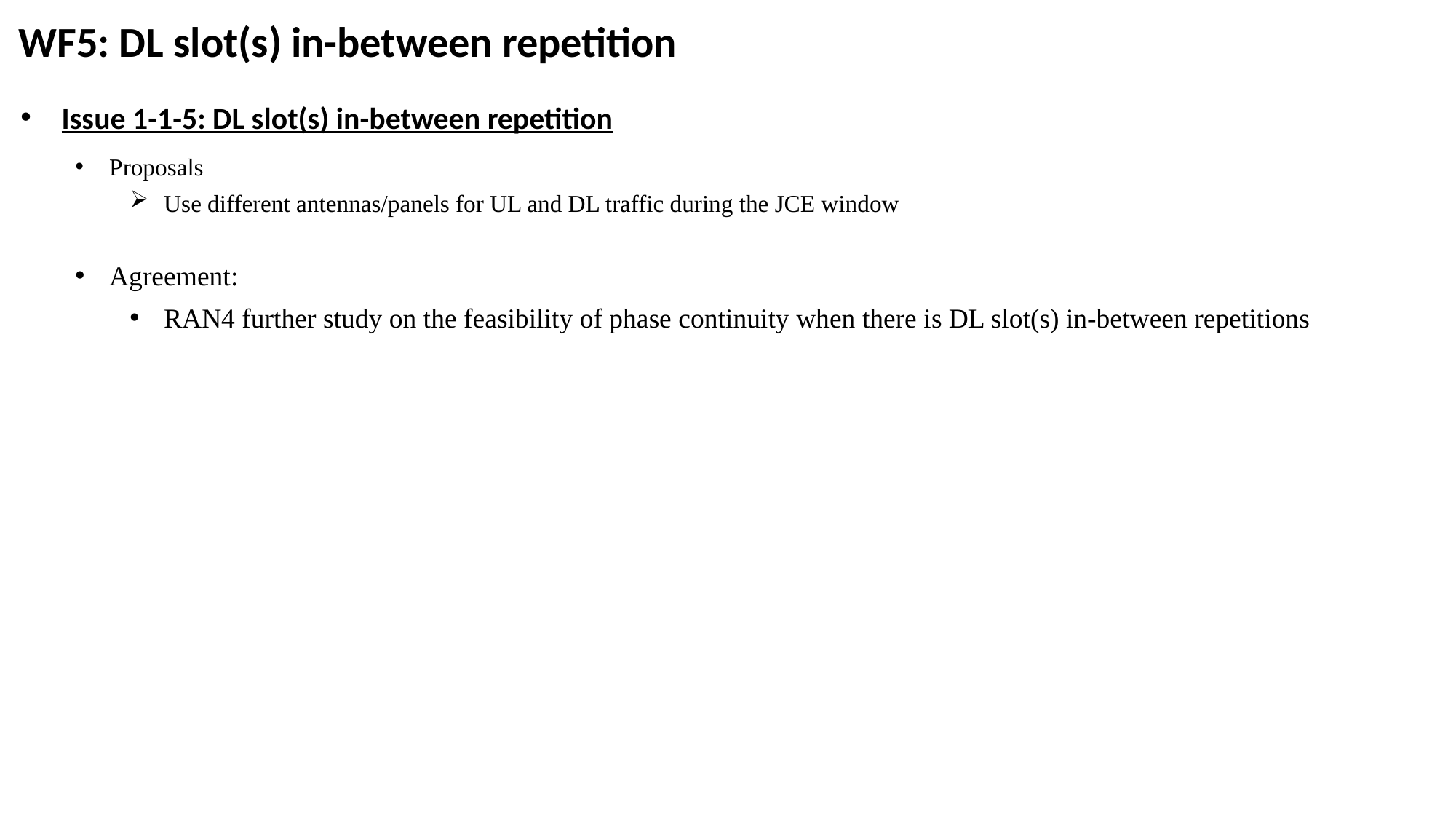

# WF5: DL slot(s) in-between repetition
Issue 1-1-5: DL slot(s) in-between repetition
Proposals
Use different antennas/panels for UL and DL traffic during the JCE window

Agreement:
RAN4 further study on the feasibility of phase continuity when there is DL slot(s) in-between repetitions